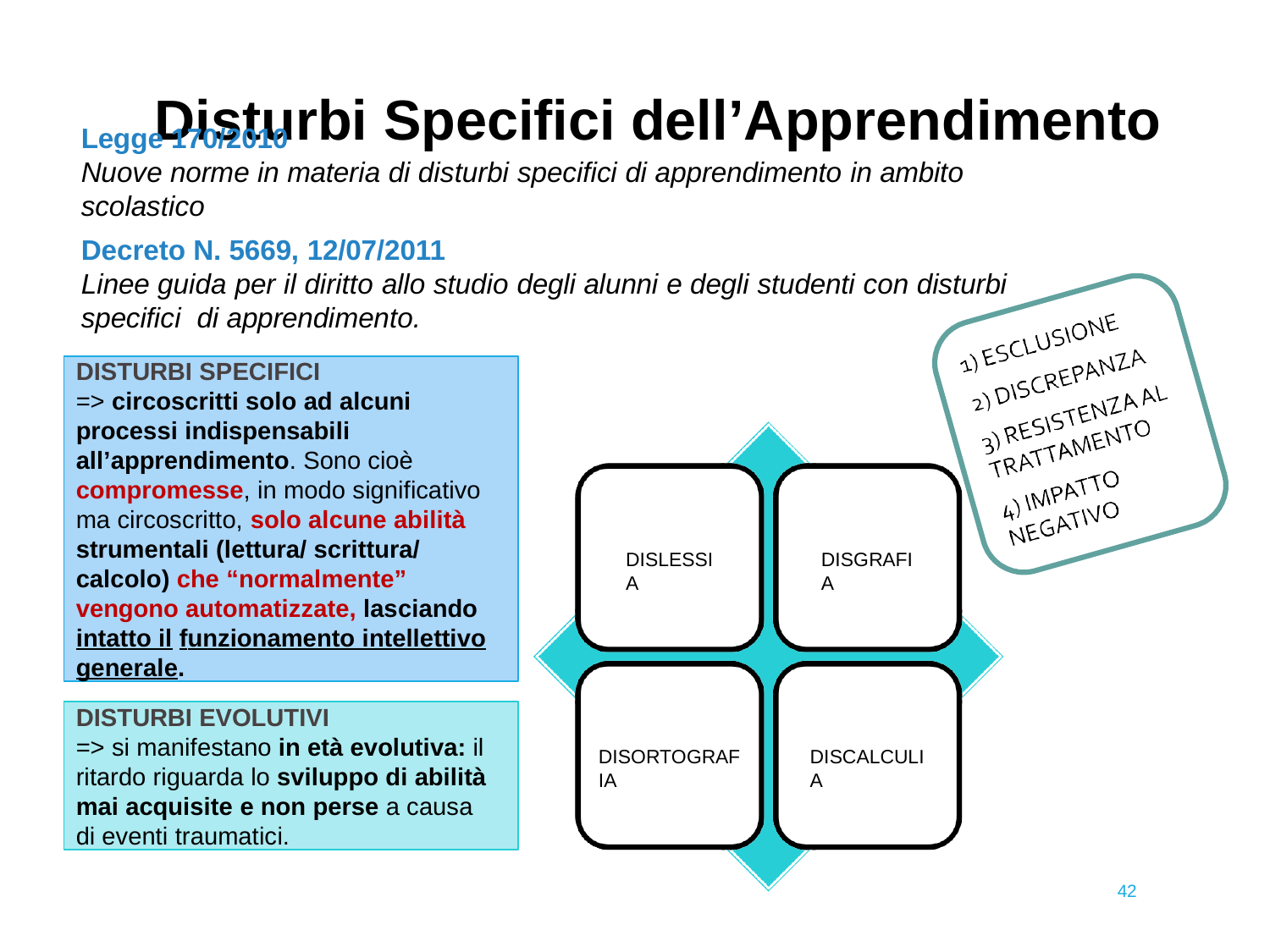

# Disturbi Specifici dell’Apprendimento
Legge 170/2010
Nuove norme in materia di disturbi specifici di apprendimento in ambito scolastico
Decreto N. 5669, 12/07/2011
Linee guida per il diritto allo studio degli alunni e degli studenti con disturbi specifici  di apprendimento.

DISTURBI SPECIFICI
=> circoscritti solo ad alcuni processi indispensabili all’apprendimento. Sono cioè compromesse, in modo significativo ma circoscritto, solo alcune abilità strumentali (lettura/ scrittura/ calcolo) che “normalmente” vengono automatizzate, lasciando intatto il funzionamento intellettivo generale.

DISLESSIA
DISGRAFIA
DISTURBI EVOLUTIVI
=> si manifestano in età evolutiva: il ritardo riguarda lo sviluppo di abilità mai acquisite e non perse a causa di eventi traumatici.
DISORTOGRAFIA
DISCALCULIA
42